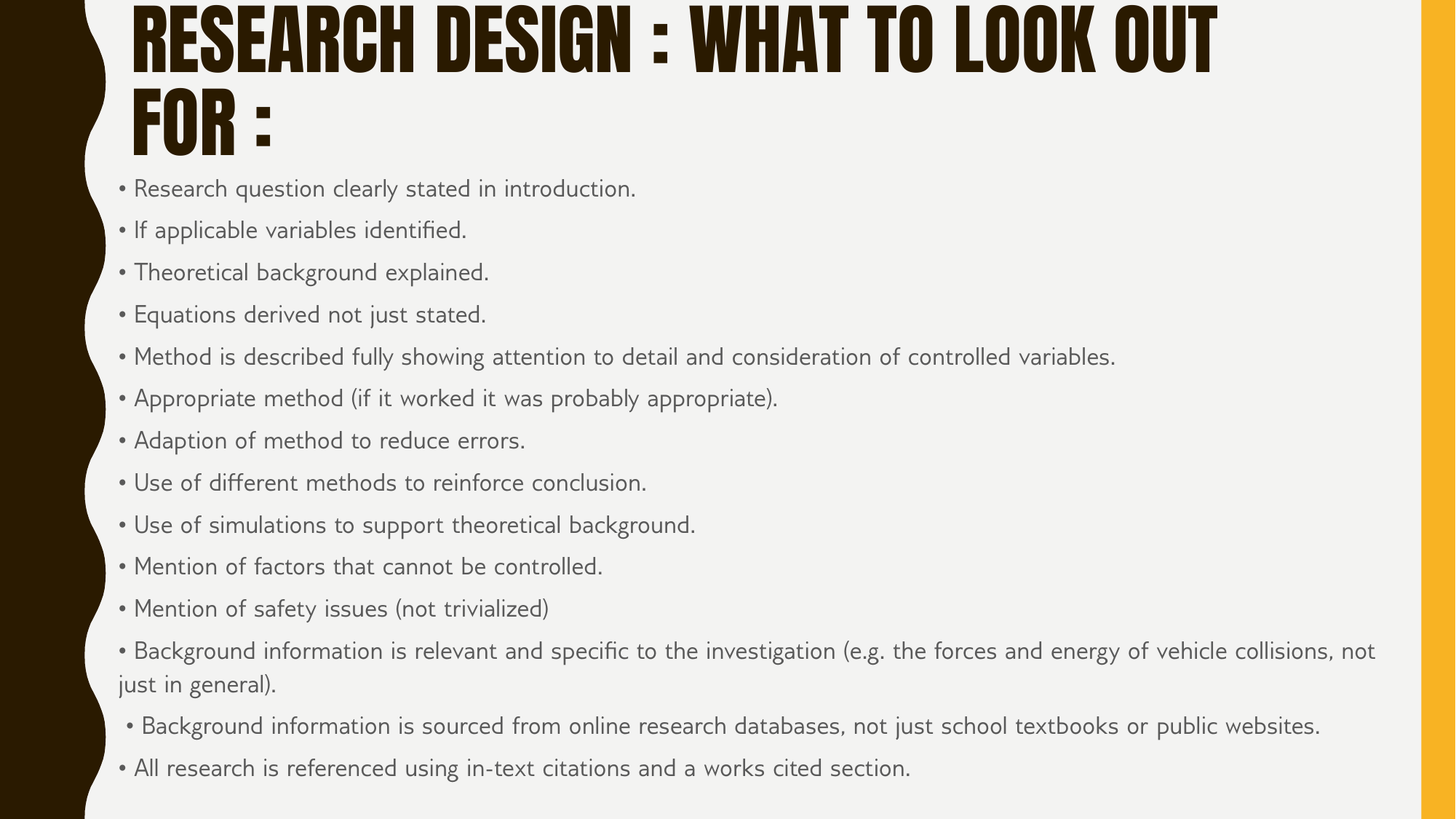

# RESEARCH DESIGN : WHAT TO LOOK OUT FOR :
• Research question clearly stated in introduction.
• If applicable variables identified.
• Theoretical background explained.
• Equations derived not just stated.
• Method is described fully showing attention to detail and consideration of controlled variables.
• Appropriate method (if it worked it was probably appropriate).
• Adaption of method to reduce errors.
• Use of different methods to reinforce conclusion.
• Use of simulations to support theoretical background.
• Mention of factors that cannot be controlled.
• Mention of safety issues (not trivialized)
• Background information is relevant and specific to the investigation (e.g. the forces and energy of vehicle collisions, not just in general).
 • Background information is sourced from online research databases, not just school textbooks or public websites.
• All research is referenced using in-text citations and a works cited section.